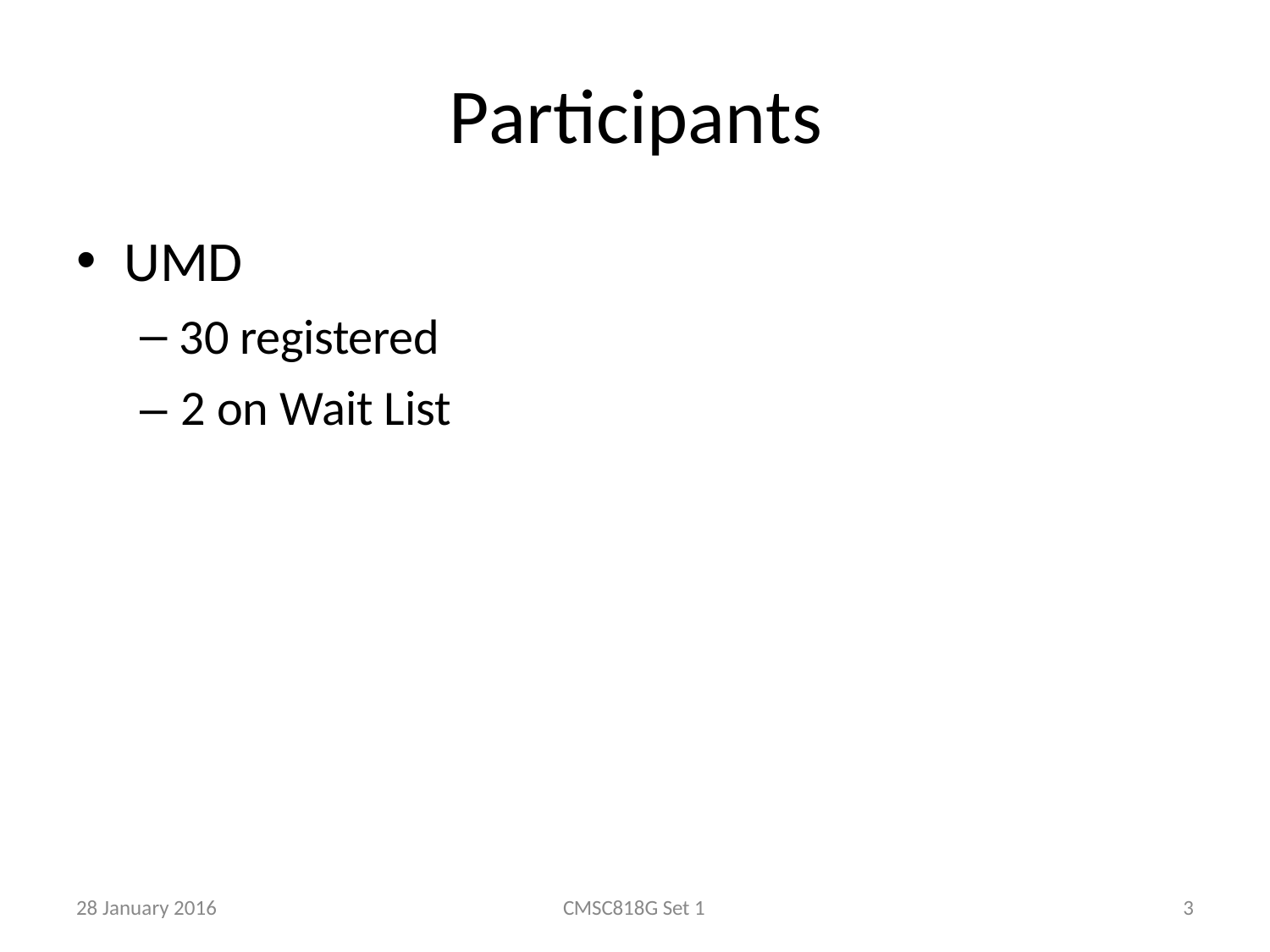

# Participants
UMD
30 registered
– 2 on Wait List

28 January 2016
CMSC818G Set 1
3